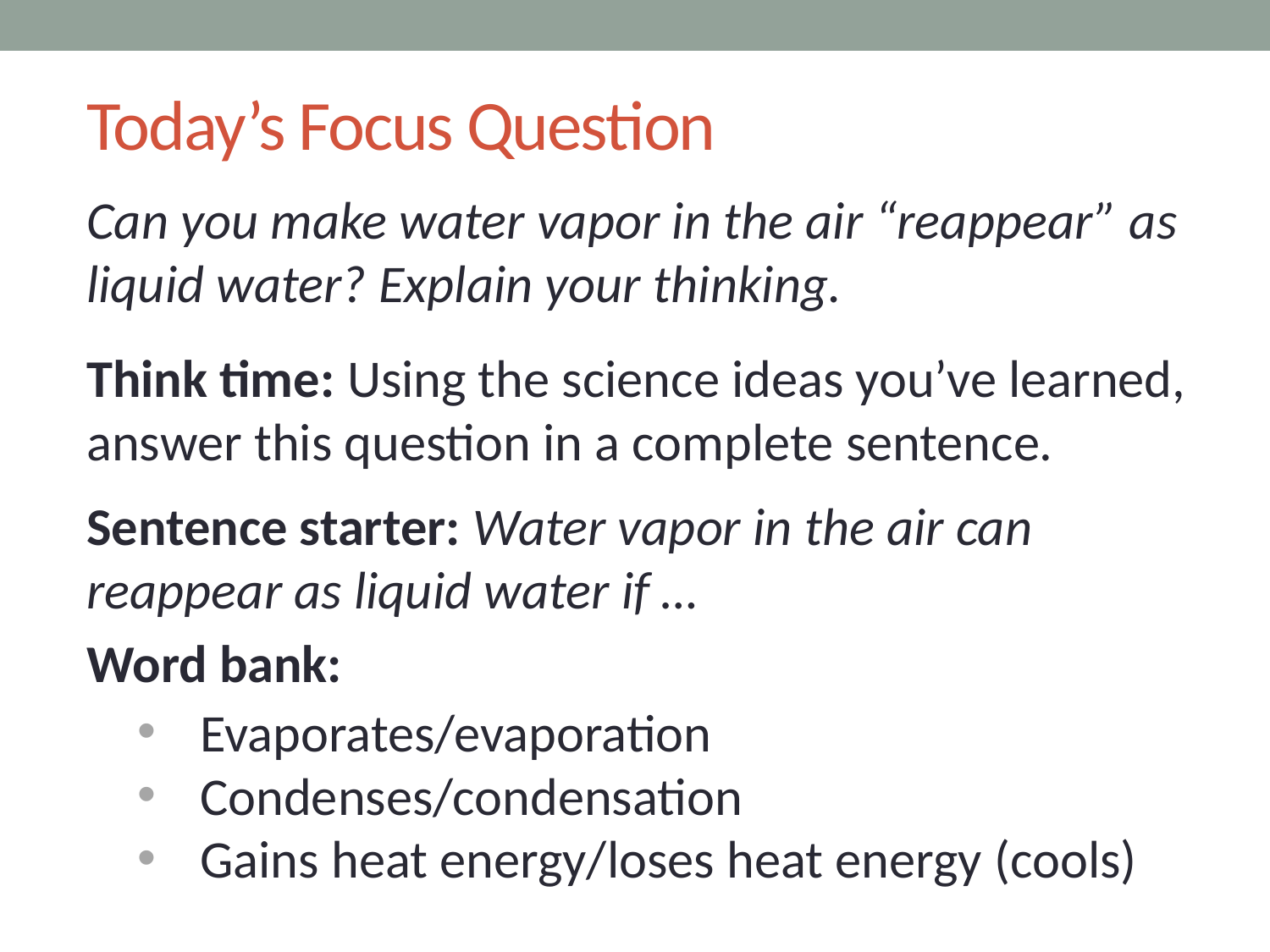

# Today’s Focus Question
Can you make water vapor in the air “reappear” as liquid water? Explain your thinking.
Think time: Using the science ideas you’ve learned, answer this question in a complete sentence.
Sentence starter: Water vapor in the air can reappear as liquid water if …
Word bank:
 Evaporates/evaporation
 Condenses/condensation
 Gains heat energy/loses heat energy (cools)